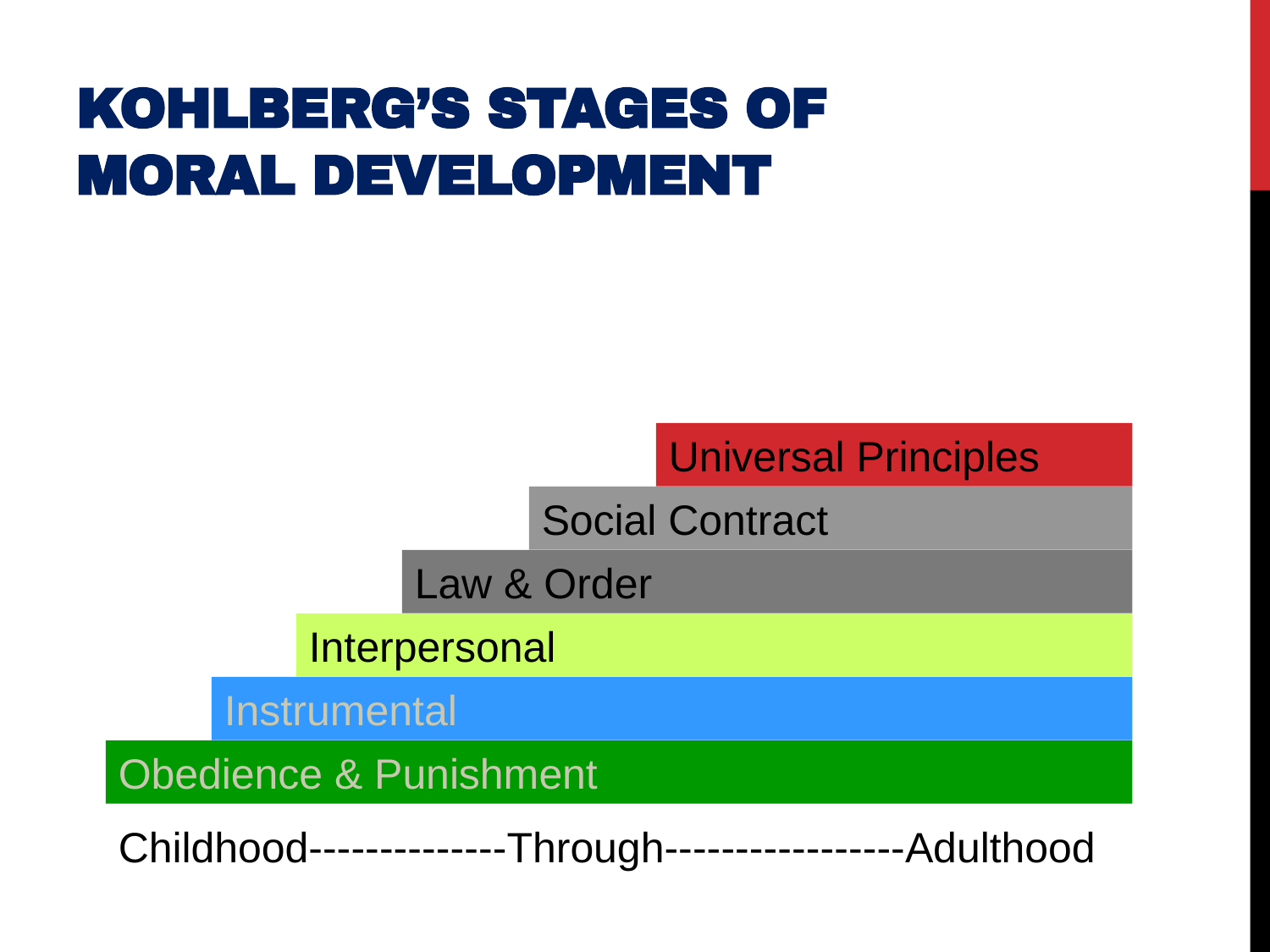

# Kohlberg’s Stages of Moral Development
Universal Principles
Social Contract
Law & Order
Interpersonal
Instrumental
Obedience & Punishment
Childhood--------------Through-----------------Adulthood